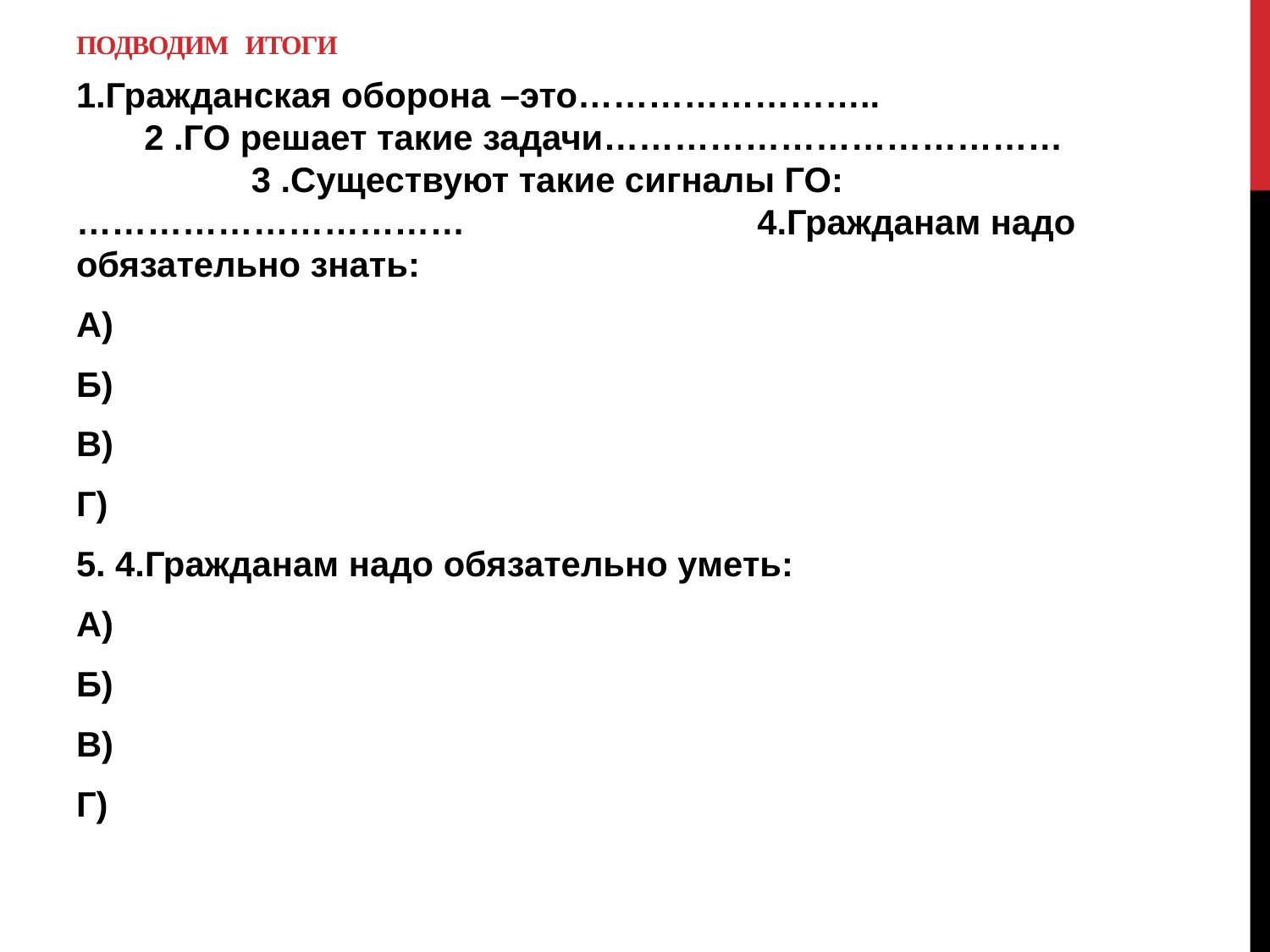

# Подводим   итоги
1.Гражданская оборона –это……………………..                                       2 .ГО решает такие задачи…………………………………                               3 .Существуют такие сигналы ГО:……………………………                              4.Гражданам надо обязательно знать:
А)
Б)
В)
Г)
5. 4.Гражданам надо обязательно уметь:
А)
Б)
В)
Г)